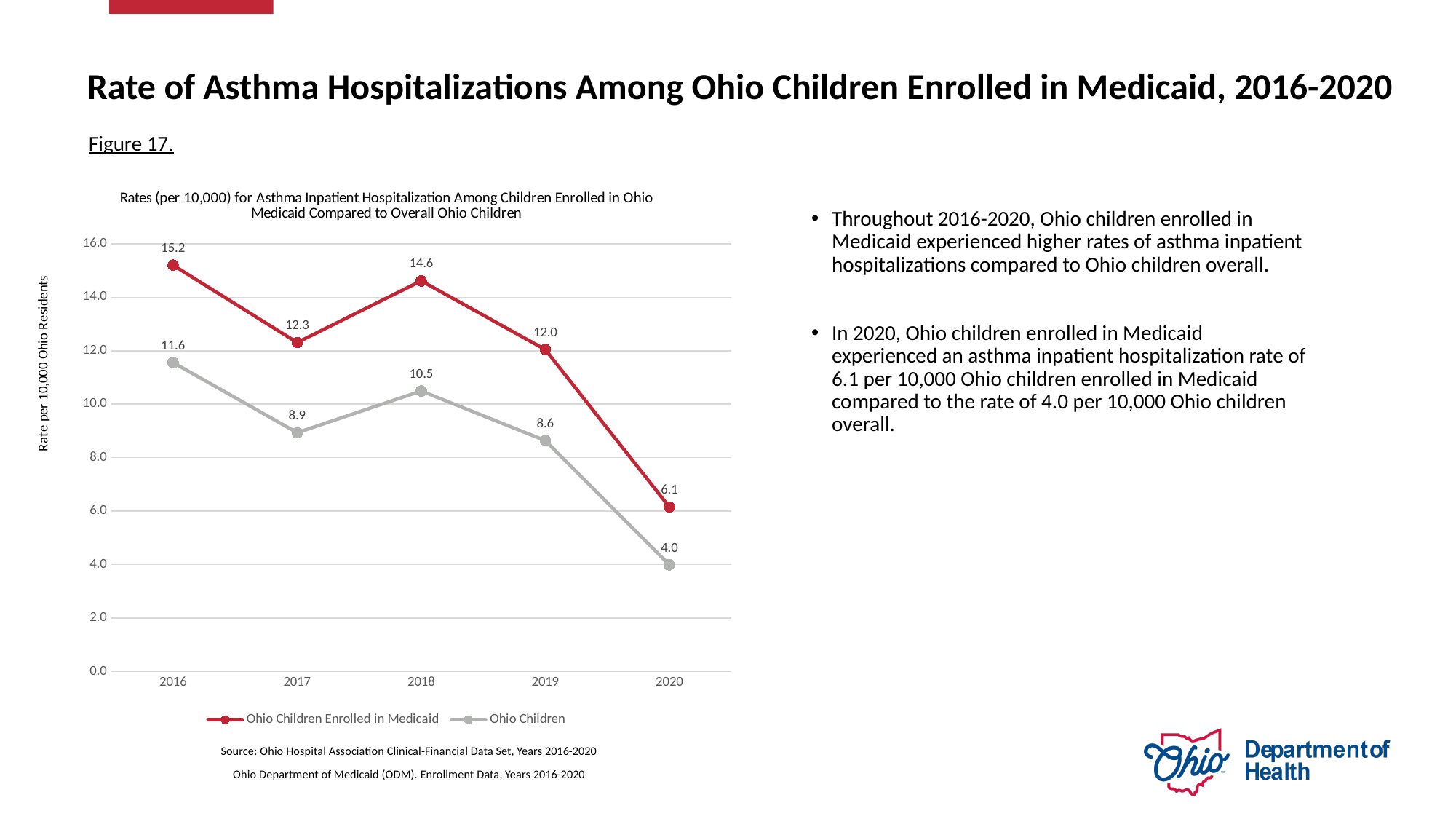

# Rate of Asthma Hospitalizations Among Ohio Children Enrolled in Medicaid, 2016-2020
Figure 17.

### Chart: Rates (per 10,000) for Asthma Inpatient Hospitalization Among Children Enrolled in Ohio Medicaid Compared to Overall Ohio Children

| Category | Ohio Children Enrolled in Medicaid  | Ohio Children |
|---|---|---|
| 2016 | 15.200356233620772 | 11.55680511416306 |
| 2017 | 12.30632506154966 | 8.933988518042556 |
| 2018 | 14.612988289682567 | 10.494748002761614 |
| 2019 | 12.043576258452292 | 8.638713133904314 |
| 2020 | 6.149571063584418 | 3.9874564597937185 |
Throughout 2016-2020, Ohio children enrolled in Medicaid experienced higher rates of asthma inpatient hospitalizations compared to Ohio children overall.

In 2020, Ohio children enrolled in Medicaid experienced an asthma inpatient hospitalization rate of 6.1 per 10,000 Ohio children enrolled in Medicaid compared to the rate of 4.0 per 10,000 Ohio children overall.

Source: Ohio Hospital Association Clinical-Financial Data Set, Years 2016-2020
Ohio Department of Medicaid (ODM). Enrollment Data, Years 2016-2020